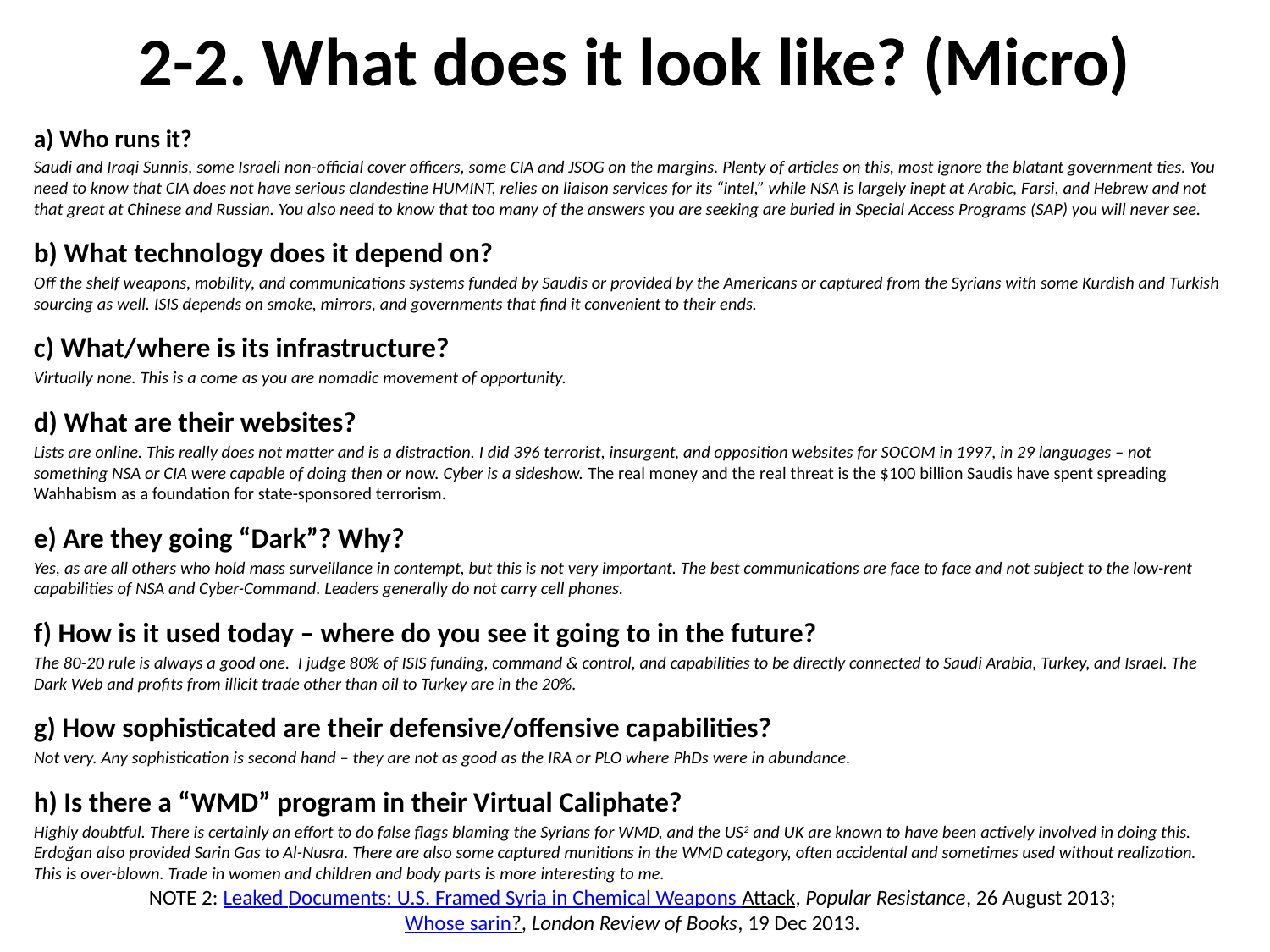

# 2-2. What does it look like? (Micro)
a) Who runs it?
Saudi and Iraqi Sunnis, some Israeli non-official cover officers, some CIA and JSOG on the margins. Plenty of articles on this, most ignore the blatant government ties. You need to know that CIA does not have serious clandestine HUMINT, relies on liaison services for its “intel,” while NSA is largely inept at Arabic, Farsi, and Hebrew and not that great at Chinese and Russian. You also need to know that too many of the answers you are seeking are buried in Special Access Programs (SAP) you will never see.

b) What technology does it depend on?
Off the shelf weapons, mobility, and communications systems funded by Saudis or provided by the Americans or captured from the Syrians with some Kurdish and Turkish sourcing as well. ISIS depends on smoke, mirrors, and governments that find it convenient to their ends.

c) What/where is its infrastructure?
Virtually none. This is a come as you are nomadic movement of opportunity.

d) What are their websites?
Lists are online. This really does not matter and is a distraction. I did 396 terrorist, insurgent, and opposition websites for SOCOM in 1997, in 29 languages – not something NSA or CIA were capable of doing then or now. Cyber is a sideshow. The real money and the real threat is the $100 billion Saudis have spent spreading Wahhabism as a foundation for state-sponsored terrorism.

e) Are they going “Dark”? Why?
Yes, as are all others who hold mass surveillance in contempt, but this is not very important. The best communications are face to face and not subject to the low-rent capabilities of NSA and Cyber-Command. Leaders generally do not carry cell phones.

f) How is it used today – where do you see it going to in the future?
The 80-20 rule is always a good one.  I judge 80% of ISIS funding, command & control, and capabilities to be directly connected to Saudi Arabia, Turkey, and Israel. The Dark Web and profits from illicit trade other than oil to Turkey are in the 20%.

g) How sophisticated are their defensive/offensive capabilities?
Not very. Any sophistication is second hand – they are not as good as the IRA or PLO where PhDs were in abundance.

h) Is there a “WMD” program in their Virtual Caliphate?
Highly doubtful. There is certainly an effort to do false flags blaming the Syrians for WMD, and the US2 and UK are known to have been actively involved in doing this. Erdoğan also provided Sarin Gas to Al-Nusra. There are also some captured munitions in the WMD category, often accidental and sometimes used without realization. This is over-blown. Trade in women and children and body parts is more interesting to me.
NOTE 2: Leaked Documents: U.S. Framed Syria in Chemical Weapons Attack, Popular Resistance, 26 August 2013;
Whose sarin?, London Review of Books, 19 Dec 2013.